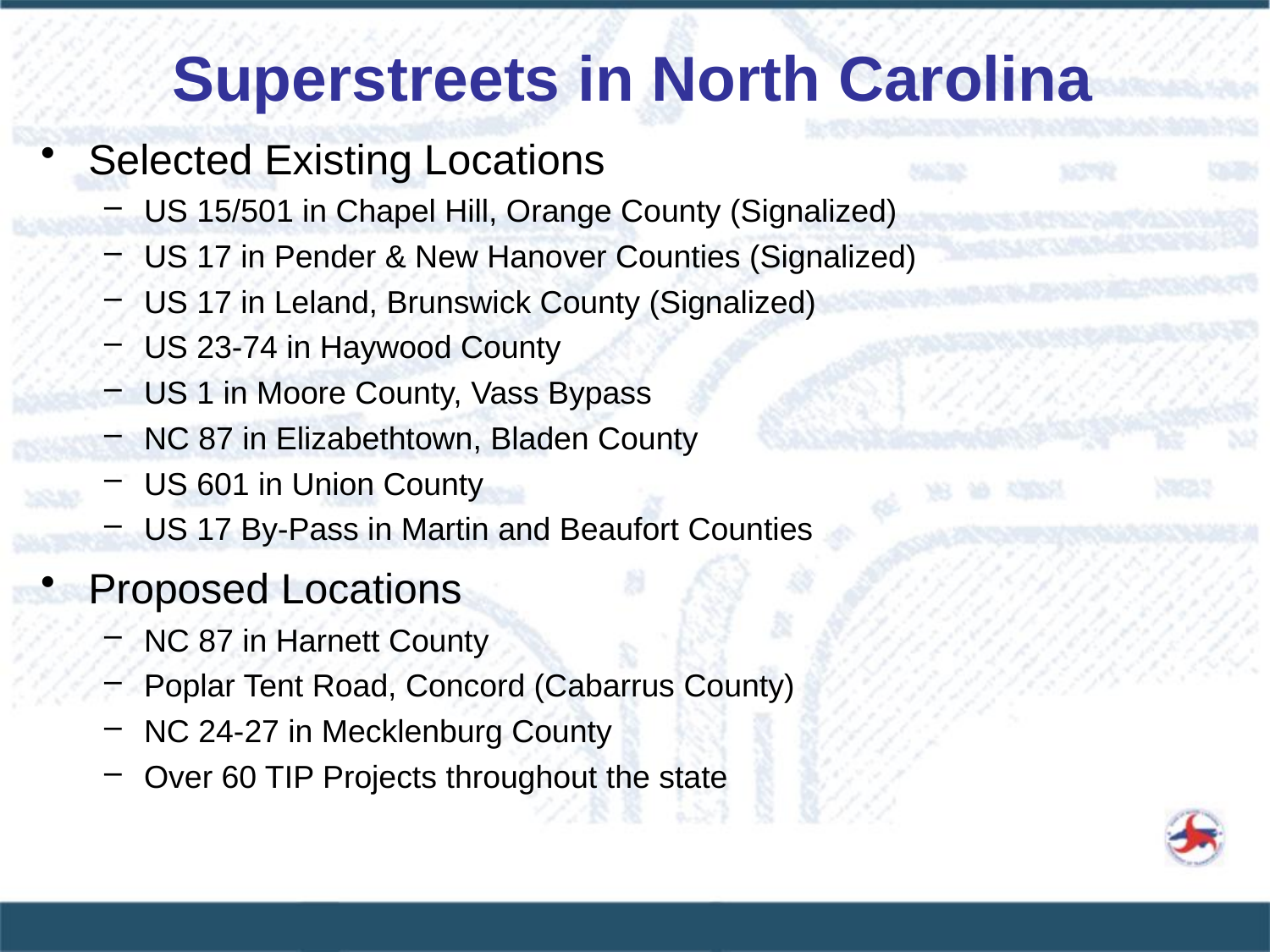

Superstreets in North Carolina
Selected Existing Locations
US 15/501 in Chapel Hill, Orange County (Signalized)
US 17 in Pender & New Hanover Counties (Signalized)
US 17 in Leland, Brunswick County (Signalized)
US 23-74 in Haywood County
US 1 in Moore County, Vass Bypass
NC 87 in Elizabethtown, Bladen County
US 601 in Union County
US 17 By-Pass in Martin and Beaufort Counties
Proposed Locations
NC 87 in Harnett County
Poplar Tent Road, Concord (Cabarrus County)
NC 24-27 in Mecklenburg County
Over 60 TIP Projects throughout the state